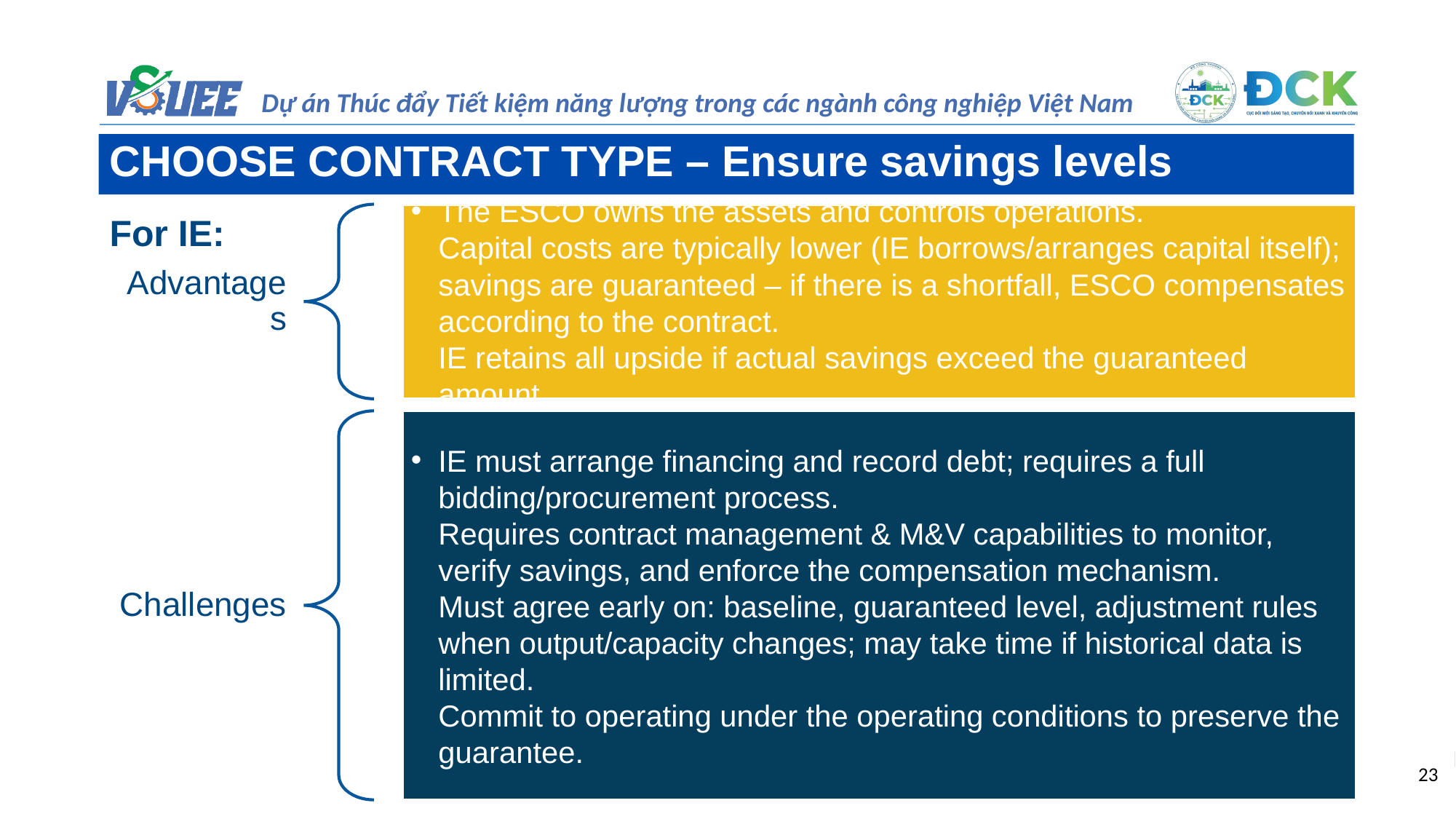

CHOOSE CONTRACT TYPE – Ensure savings levels

The ESCO owns the assets and controls operations.
Capital costs are typically lower (IE borrows/arranges capital itself); savings are guaranteed – if there is a shortfall, ESCO compensates according to the contract.
IE retains all upside if actual savings exceed the guaranteed amount.
Advantages

IE must arrange financing and record debt; requires a full bidding/procurement process.
Requires contract management & M&V capabilities to monitor, verify savings, and enforce the compensation mechanism.
Must agree early on: baseline, guaranteed level, adjustment rules when output/capacity changes; may take time if historical data is limited.
Commit to operating under the operating conditions to preserve the guarantee.
Challenges
For IE:

23